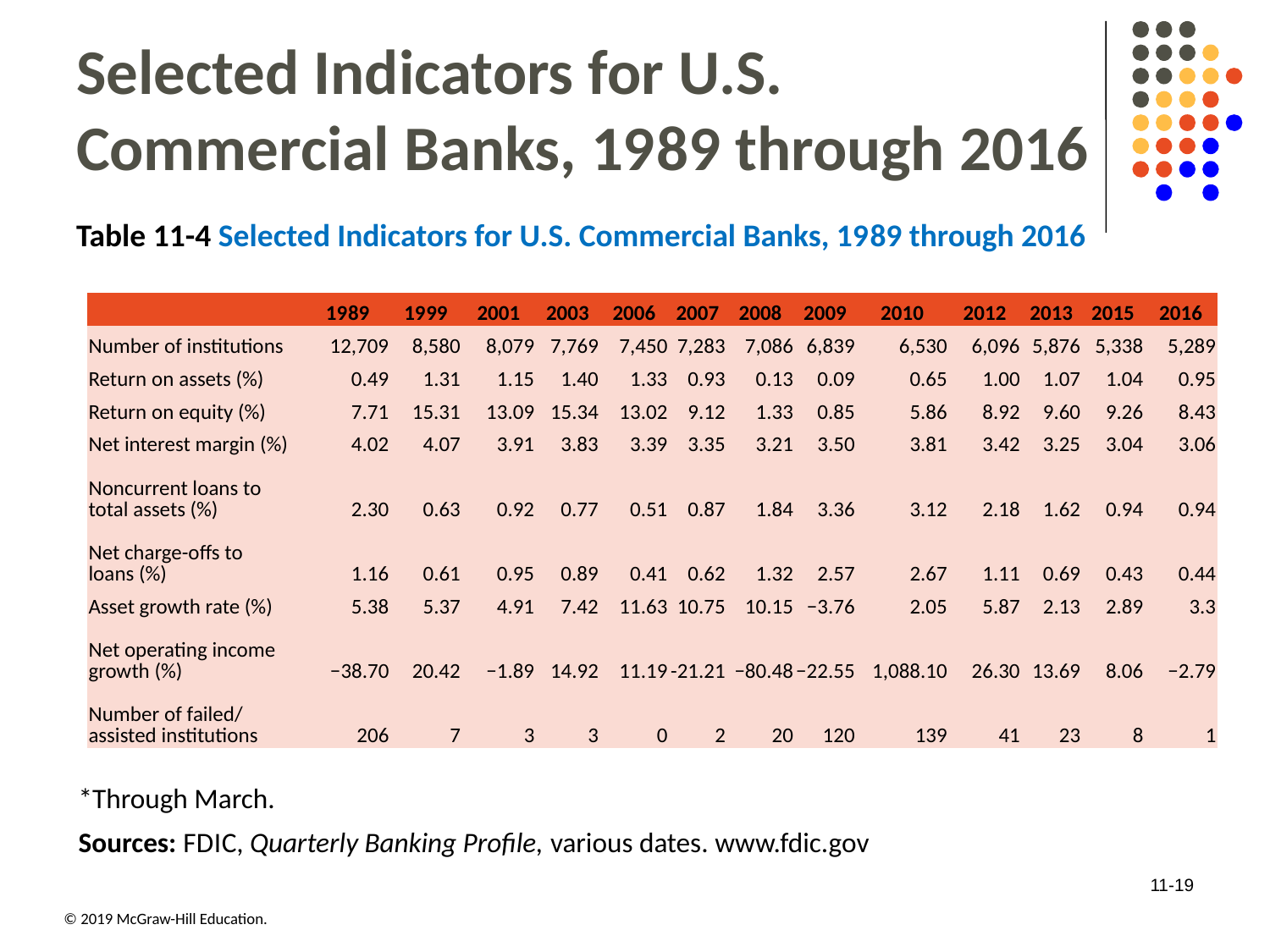

# Selected Indicators for U.S. Commercial Banks, 19 89 through 2016
Table 11-4 Selected Indicators for U.S. Commercial Banks, 19 89 through 2016
| blank | 19 89 | 19 99 | 2001 | 2003 | 2006 | 2007 | 2008 | 2009 | 2010 | 2012 | 2013 | 2015 | 2016 |
| --- | --- | --- | --- | --- | --- | --- | --- | --- | --- | --- | --- | --- | --- |
| Number of institutions | 12,709 | 8,580 | 8,079 | 7,769 | 7,450 | 7,283 | 7,086 | 6,839 | 6,530 | 6,096 | 5,876 | 5,338 | 5,289 |
| Return on assets (%) | 0.49 | 1.31 | 1.15 | 1.40 | 1.33 | 0.93 | 0.13 | 0.09 | 0.65 | 1.00 | 1.07 | 1.04 | 0.95 |
| Return on equity (%) | 7.71 | 15.31 | 13.09 | 15.34 | 13.02 | 9.12 | 1.33 | 0.85 | 5.86 | 8.92 | 9.60 | 9.26 | 8.43 |
| Net interest margin (%) | 4.02 | 4.07 | 3.91 | 3.83 | 3.39 | 3.35 | 3.21 | 3.50 | 3.81 | 3.42 | 3.25 | 3.04 | 3.06 |
| Noncurrent loans to total assets (%) | 2.30 | 0.63 | 0.92 | 0.77 | 0.51 | 0.87 | 1.84 | 3.36 | 3.12 | 2.18 | 1.62 | 0.94 | 0.94 |
| Net charge-offs to loans (%) | 1.16 | 0.61 | 0.95 | 0.89 | 0.41 | 0.62 | 1.32 | 2.57 | 2.67 | 1.11 | 0.69 | 0.43 | 0.44 |
| Asset growth rate (%) | 5.38 | 5.37 | 4.91 | 7.42 | 11.63 | 10.75 | 10.15 | −3.76 | 2.05 | 5.87 | 2.13 | 2.89 | 3.3 |
| Net operating income growth (%) | −38.70 | 20.42 | −1.89 | 14.92 | 11.19 | -21.21 | −80.48 | −22.55 | 1,088.10 | 26.30 | 13.69 | 8.06 | −2.79 |
| Number of failed/ assisted institutions | 206 | 7 | 3 | 3 | 0 | 2 | 20 | 120 | 139 | 41 | 23 | 8 | 1 |
*Through March.
Sources: F D I C, Quarterly Banking Profile, various dates. www.fdic.gov
11-19